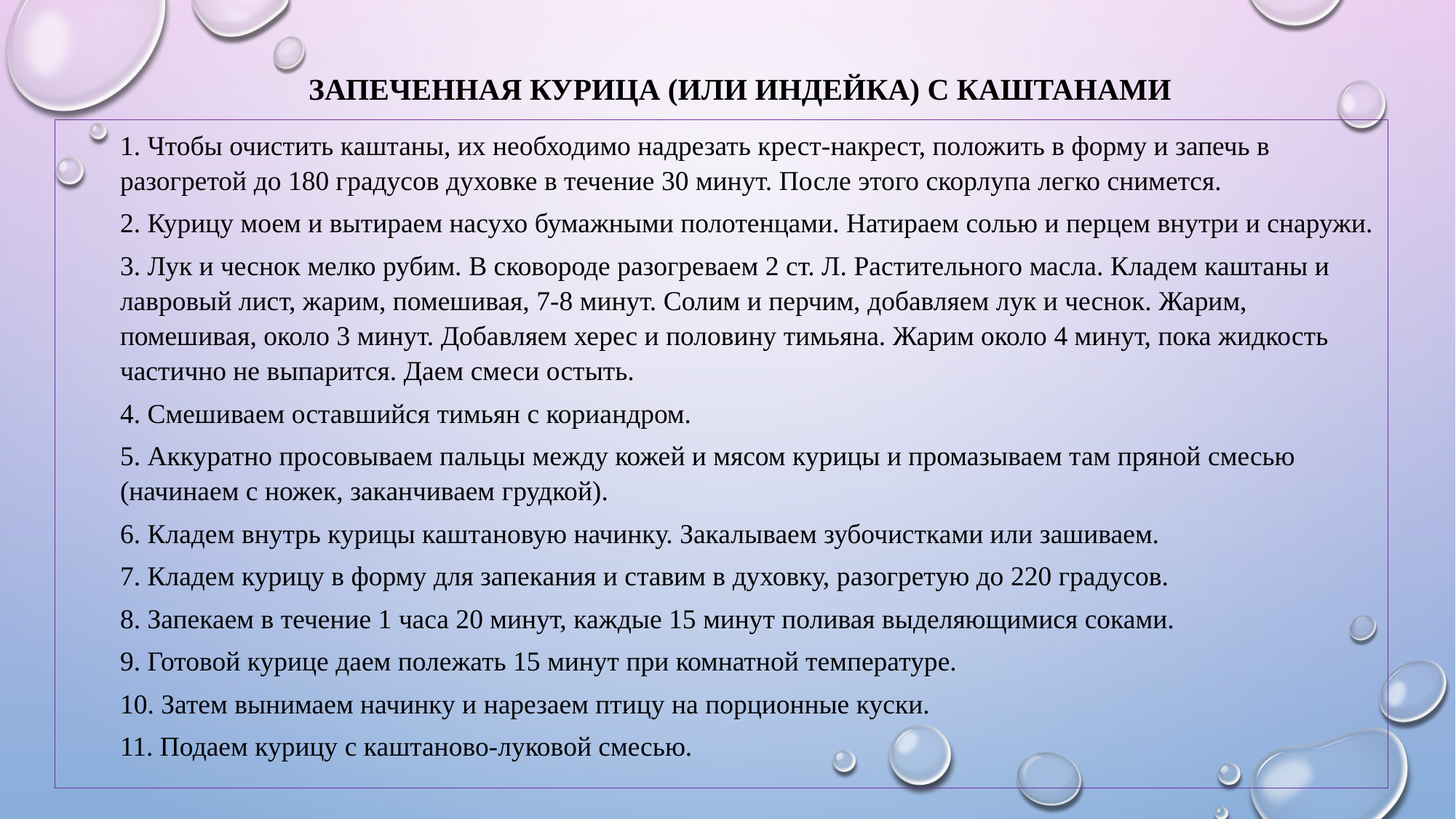

# Запеченная курица (или индейка) с каштанами
1. Чтобы очистить каштаны, их необходимо надрезать крест-накрест, положить в форму и запечь в разогретой до 180 градусов духовке в течение 30 минут. После этого скорлупа легко снимется.
2. Курицу моем и вытираем насухо бумажными полотенцами. Натираем солью и перцем внутри и снаружи.
3. Лук и чеснок мелко рубим. В сковороде разогреваем 2 ст. Л. Растительного масла. Кладем каштаны и лавровый лист, жарим, помешивая, 7-8 минут. Солим и перчим, добавляем лук и чеснок. Жарим, помешивая, около 3 минут. Добавляем херес и половину тимьяна. Жарим около 4 минут, пока жидкость частично не выпарится. Даем смеси остыть.
4. Смешиваем оставшийся тимьян с кориандром.
5. Аккуратно просовываем пальцы между кожей и мясом курицы и промазываем там пряной смесью (начинаем с ножек, заканчиваем грудкой).
6. Кладем внутрь курицы каштановую начинку. Закалываем зубочистками или зашиваем.
7. Кладем курицу в форму для запекания и ставим в духовку, разогретую до 220 градусов.
8. Запекаем в течение 1 часа 20 минут, каждые 15 минут поливая выделяющимися соками.
9. Готовой курице даем полежать 15 минут при комнатной температуре.
10. Затем вынимаем начинку и нарезаем птицу на порционные куски.
11. Подаем курицу с каштаново-луковой смесью.